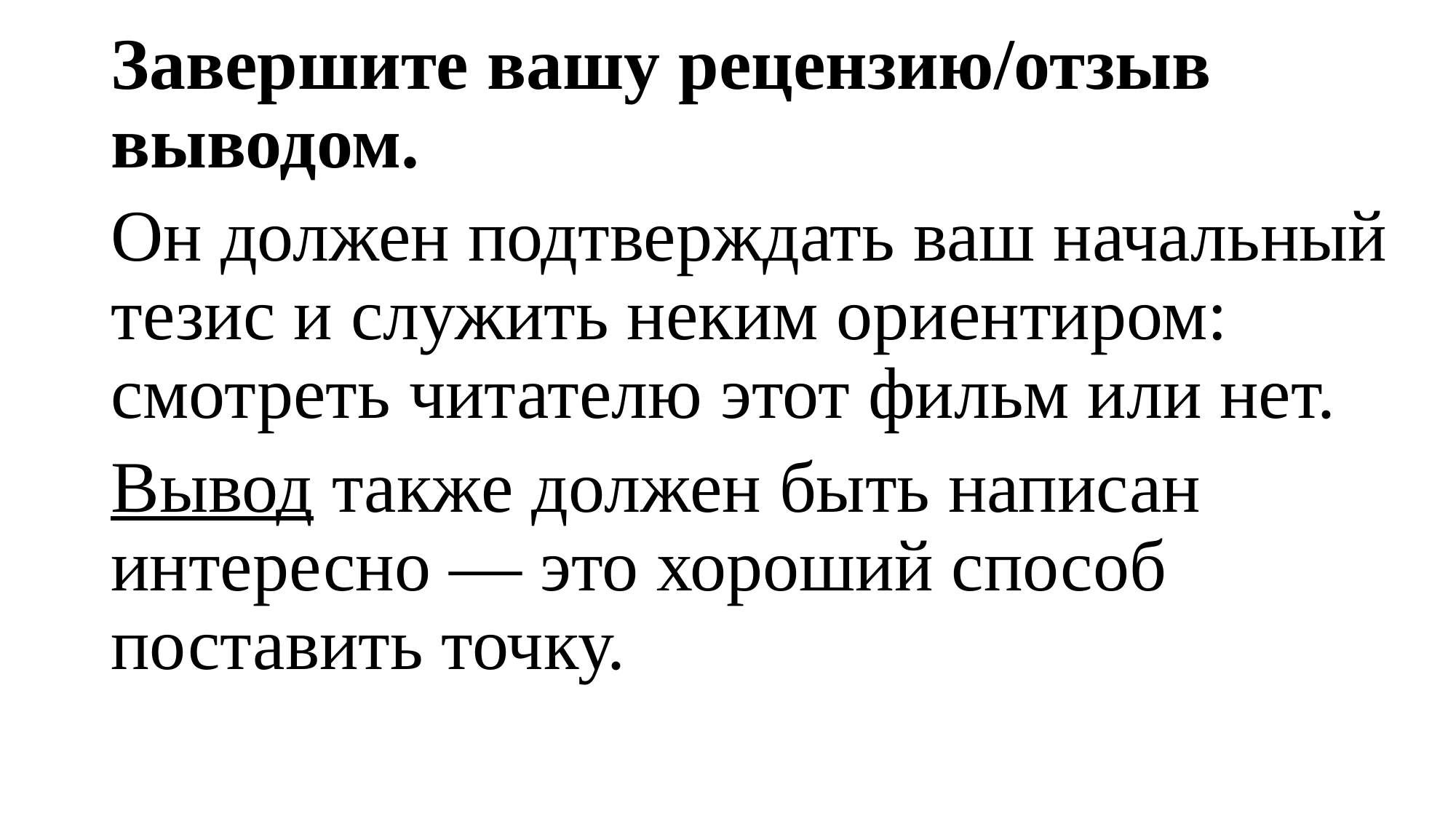

Завершите вашу рецензию/отзыв выводом.
Он должен подтверждать ваш начальный тезис и служить неким ориентиром: смотреть читателю этот фильм или нет.
Вывод также должен быть написан интересно — это хороший способ поставить точку.